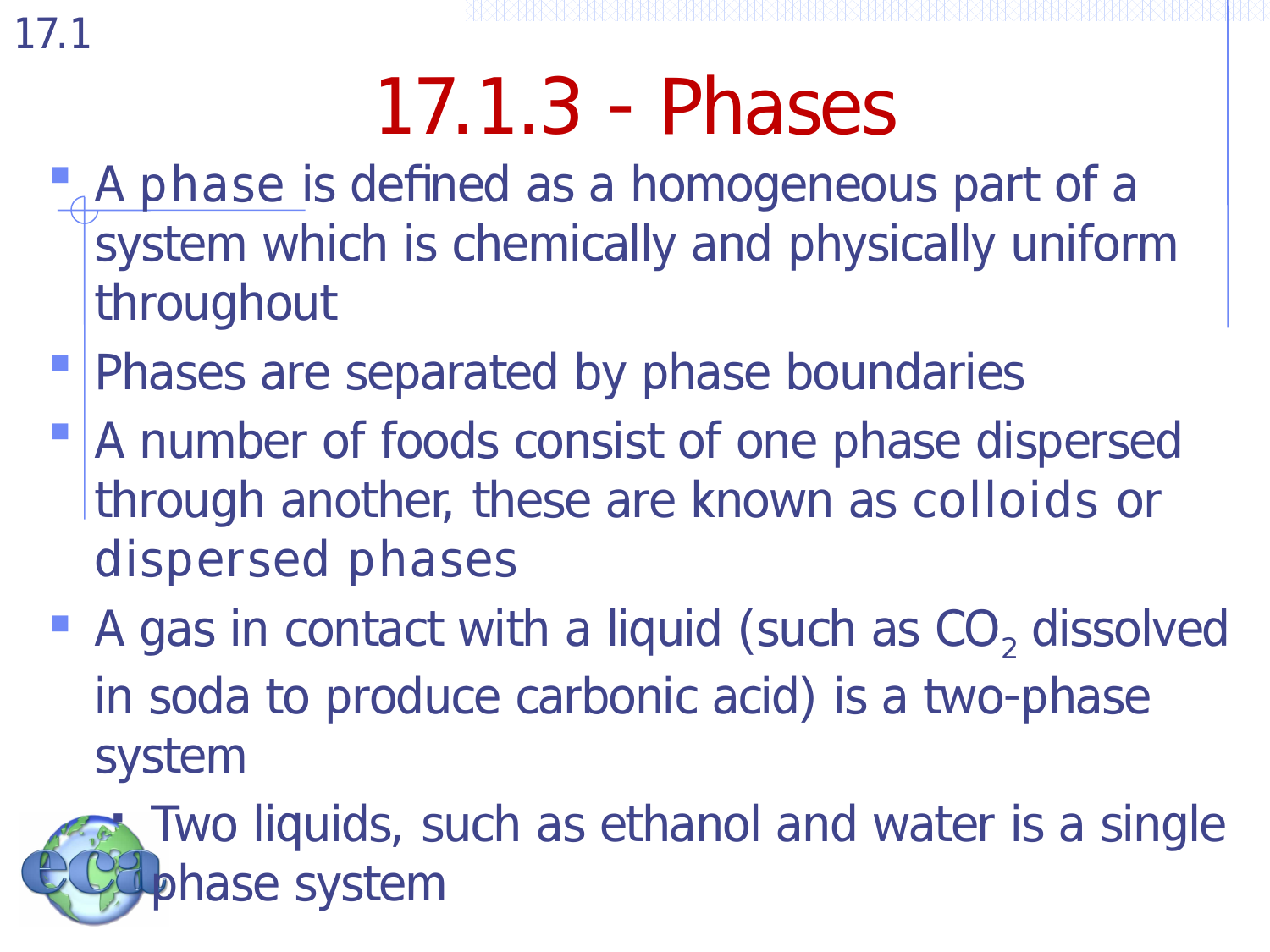

# 17.1.3 - Phases
A phase is defined as a homogeneous part of a system which is chemically and physically uniform throughout
Phases are separated by phase boundaries
A number of foods consist of one phase dispersed through another, these are known as colloids or dispersed phases
A gas in contact with a liquid (such as CO2 dissolved in soda to produce carbonic acid) is a two-phase system
Two liquids, such as ethanol and water is a single phase system